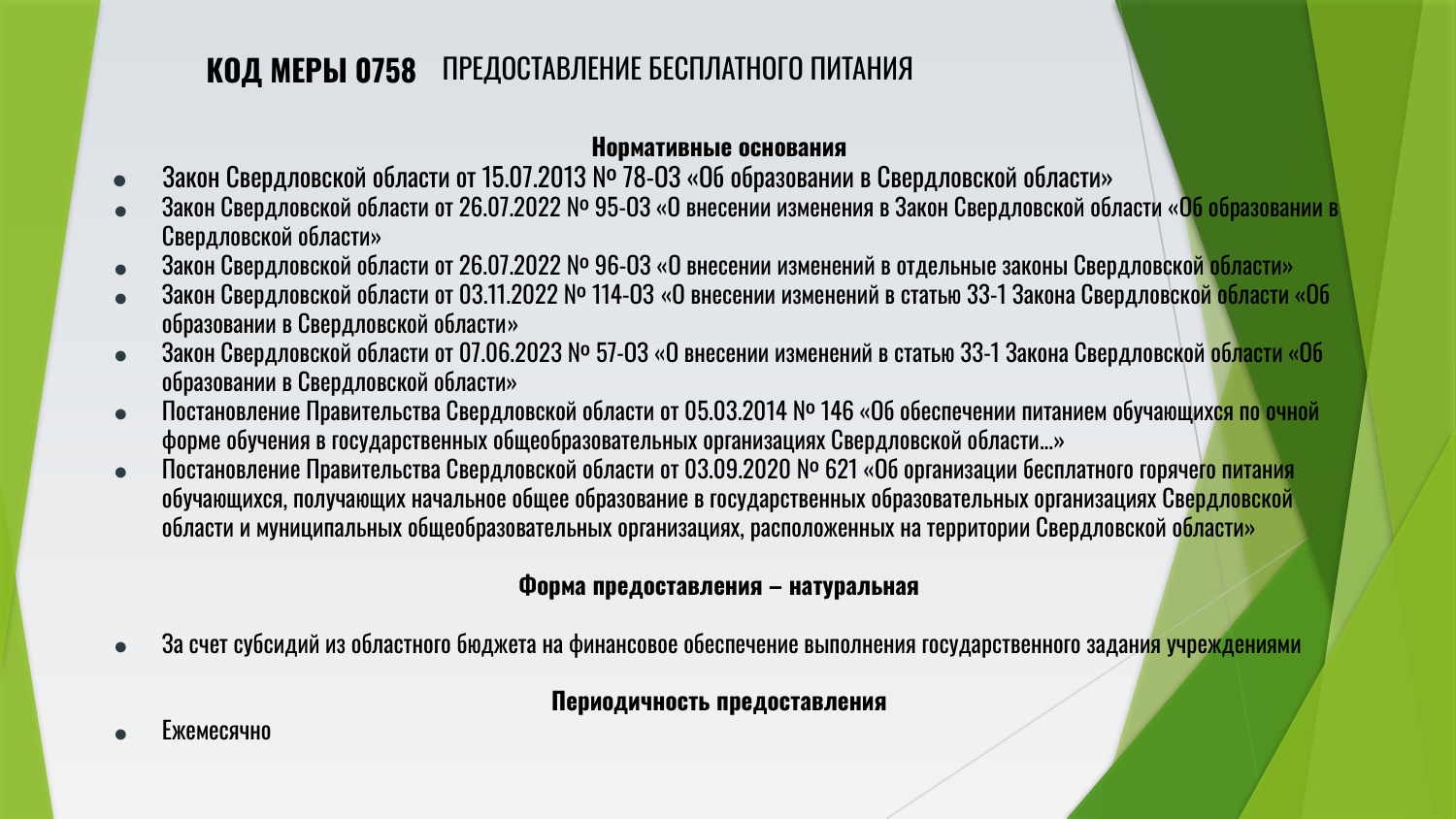

КОД МЕРЫ 0758
Предоставление бесплатного питания
Нормативные основания
Закон Свердловской области от 15.07.2013 № 78-ОЗ «Об образовании в Свердловской области»
Закон Свердловской области от 26.07.2022 № 95-ОЗ «О внесении изменения в Закон Свердловской области «Об образовании в Свердловской области»
Закон Свердловской области от 26.07.2022 № 96-ОЗ «О внесении изменений в отдельные законы Свердловской области»
Закон Свердловской области от 03.11.2022 № 114-ОЗ «О внесении изменений в статью 33-1 Закона Свердловской области «Об образовании в Свердловской области»
Закон Свердловской области от 07.06.2023 № 57-ОЗ «О внесении изменений в статью 33-1 Закона Свердловской области «Об образовании в Свердловской области»
Постановление Правительства Свердловской области от 05.03.2014 № 146 «Об обеспечении питанием обучающихся по очной форме обучения в государственных общеобразовательных организациях Свердловской области...»
Постановление Правительства Свердловской области от 03.09.2020 № 621 «Об организации бесплатного горячего питания обучающихся, получающих начальное общее образование в государственных образовательных организациях Свердловской области и муниципальных общеобразовательных организациях, расположенных на территории Свердловской области»

Форма предоставления – натуральная

За счет субсидий из областного бюджета на финансовое обеспечение выполнения государственного задания учреждениями

Периодичность предоставления
Ежемесячно